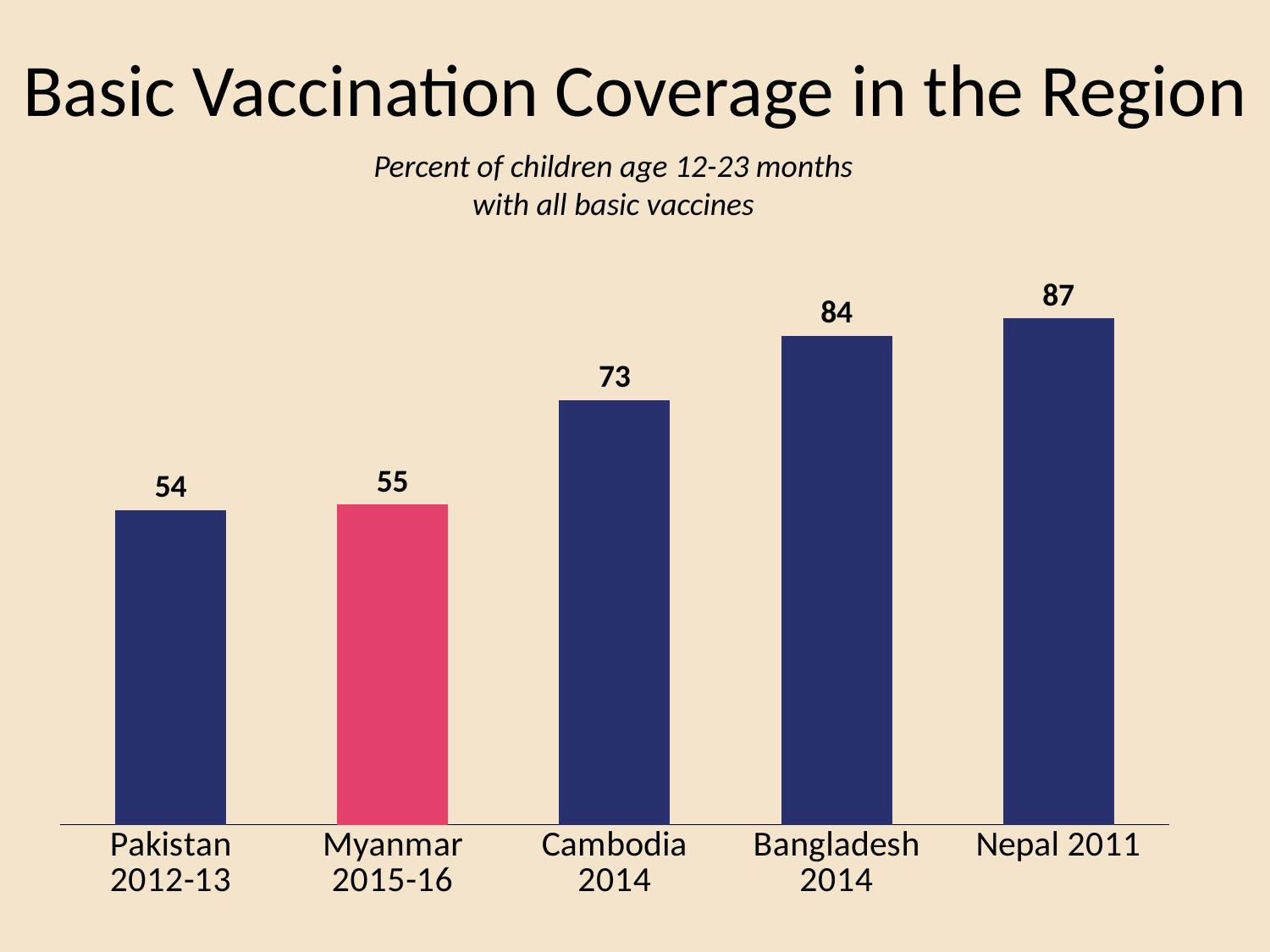

# Basic Vaccination Coverage in the Region
Percent of children age 12-23 months with all basic vaccines

### Chart

| Category | Column1 |
|---|---|
| Pakistan 2012-13 | 54.0 |
| Myanmar 2015-16 | 55.0 |
| Cambodia 2014 | 73.0 |
| Bangladesh 2014 | 84.0 |
| Nepal 2011 | 87.0 |